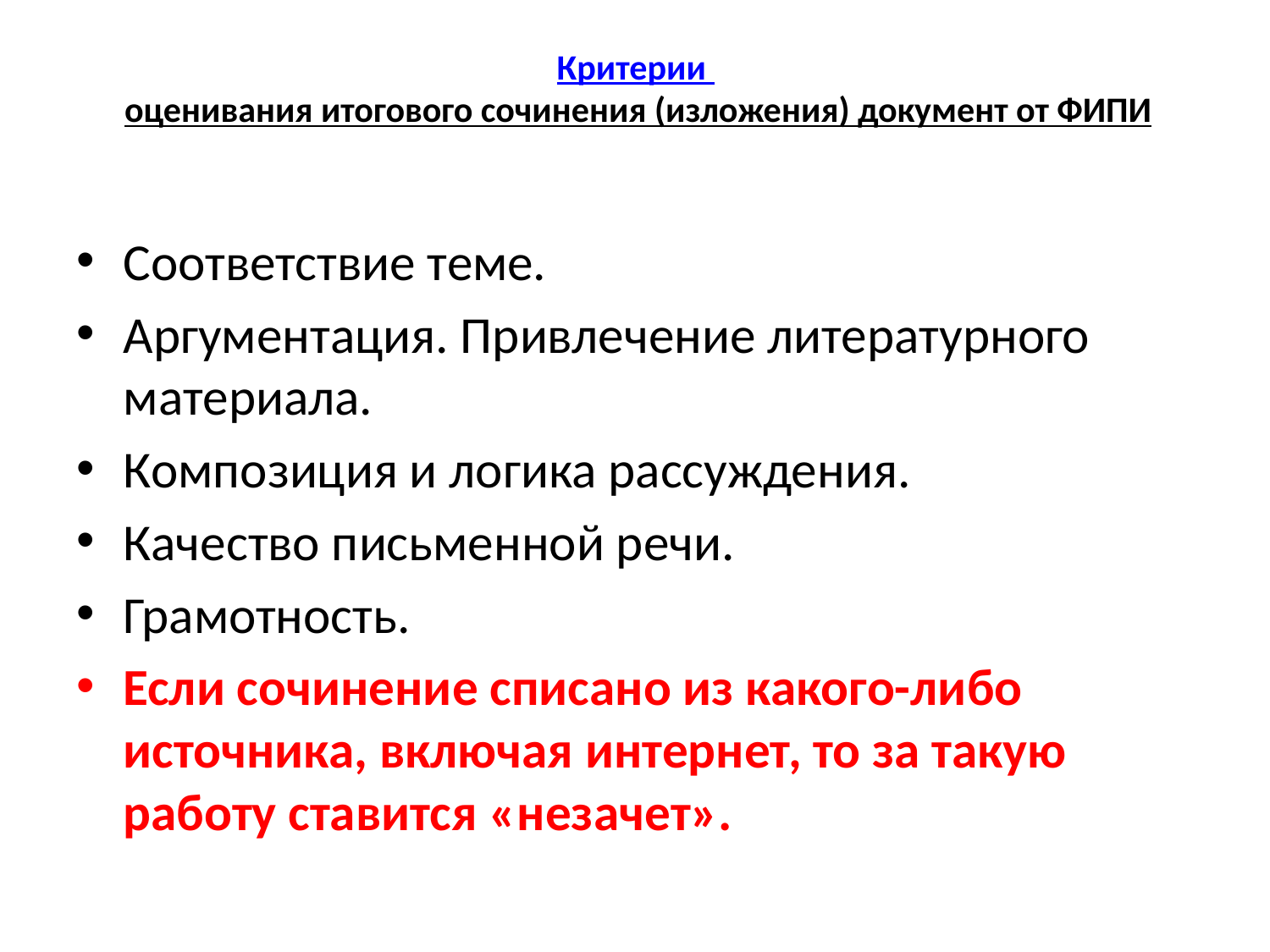

# Критерии оценивания итогового сочинения (изложения) документ от ФИПИ
Соответствие теме.
Аргументация. Привлечение литературного материала.
Композиция и логика рассуждения.
Качество письменной речи.
Грамотность.
Если сочинение списано из какого-либо источника, включая интернет, то за такую работу ставится «незачет».